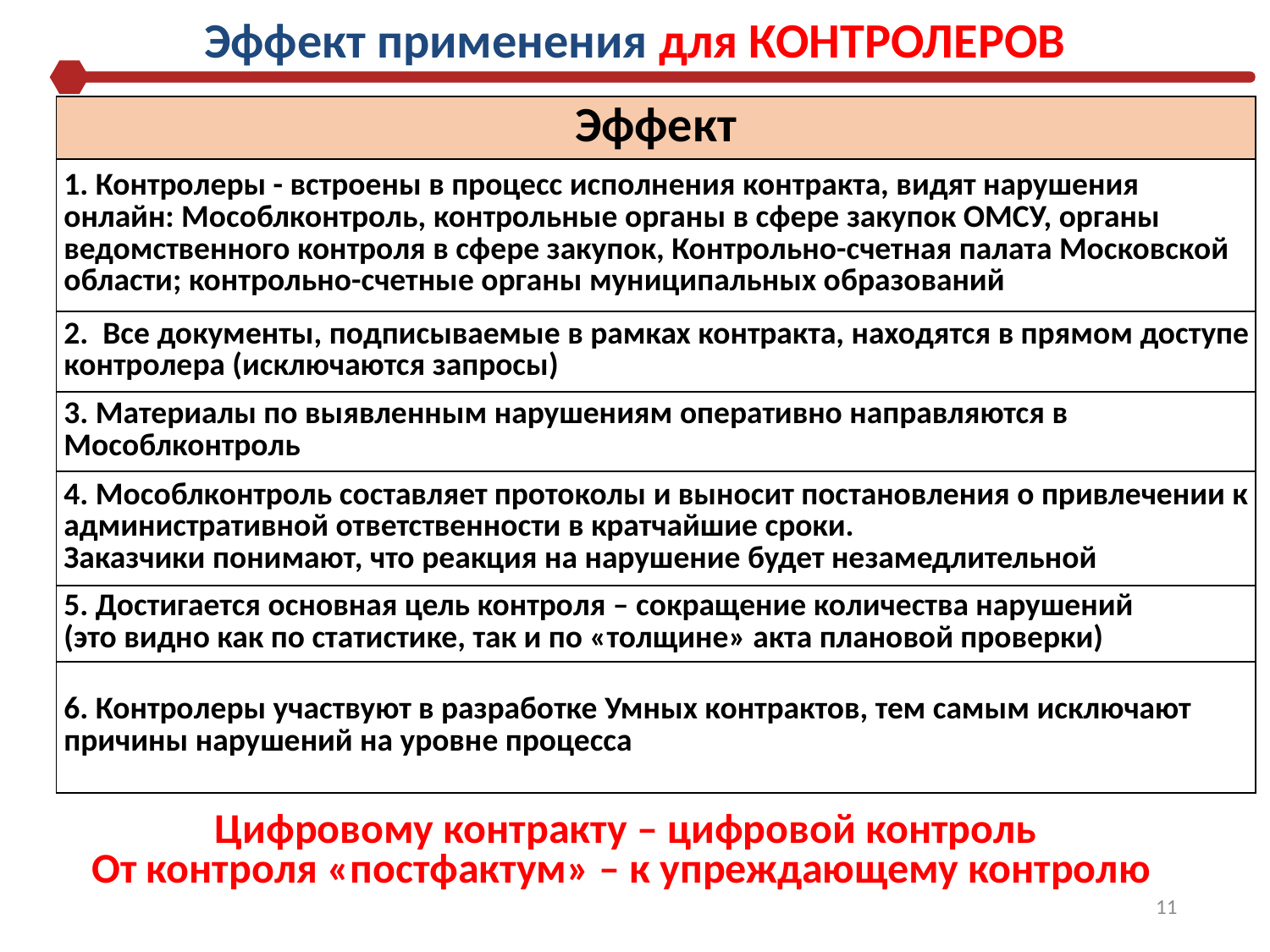

Эффект применения для КОНТРОЛЕРОВ

| Эффект |
| --- |
| 1. Контролеры - встроены в процесс исполнения контракта, видят нарушения онлайн: Мособлконтроль, контрольные органы в сфере закупок ОМСУ, органы ведомственного контроля в сфере закупок, Контрольно-счетная палата Московской области; контрольно-счетные органы муниципальных образований |
| 2. Все документы, подписываемые в рамках контракта, находятся в прямом доступе контролера (исключаются запросы) |
| 3. Материалы по выявленным нарушениям оперативно направляются в Мособлконтроль |
| 4. Мособлконтроль составляет протоколы и выносит постановления о привлечении к административной ответственности в кратчайшие сроки. Заказчики понимают, что реакция на нарушение будет незамедлительной |
| 5. Достигается основная цель контроля – сокращение количества нарушений (это видно как по статистике, так и по «толщине» акта плановой проверки) |
| 6. Контролеры участвуют в разработке Умных контрактов, тем самым исключают причины нарушений на уровне процесса |
.
# Цифровому контракту – цифровой контроль От контроля «постфактум» – к упреждающему контролю
11